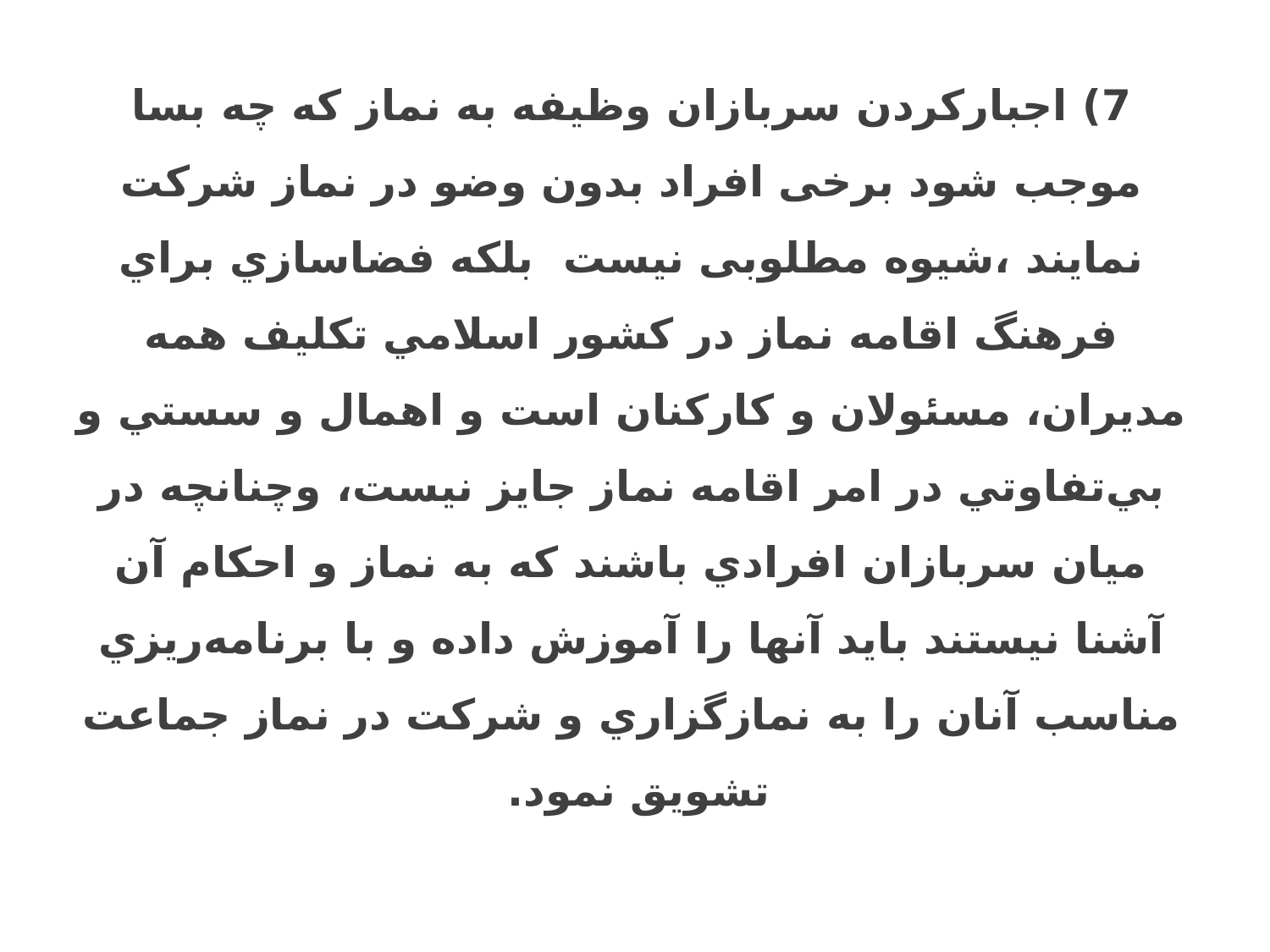

7) اجبارکردن سربازان وظيفه به نماز که چه بسا موجب شود برخی افراد بدون وضو در نماز شركت نمايند ،شیوه مطلوبی نیست  بلکه فضاسازي براي فرهنگ اقامه نماز در كشور اسلامي تكليف همه مديران، مسئولان و كاركنان است و اهمال و سستي و بي‌تفاوتي در امر اقامه نماز جايز نيست، وچنانچه در ميان سربازان افرادي باشند كه به نماز و احكام آن آشنا نيستند بايد آنها را آموزش داده و با برنامه‌ريزي مناسب آنان را به نمازگزاري و شركت در نماز جماعت تشويق نمود.